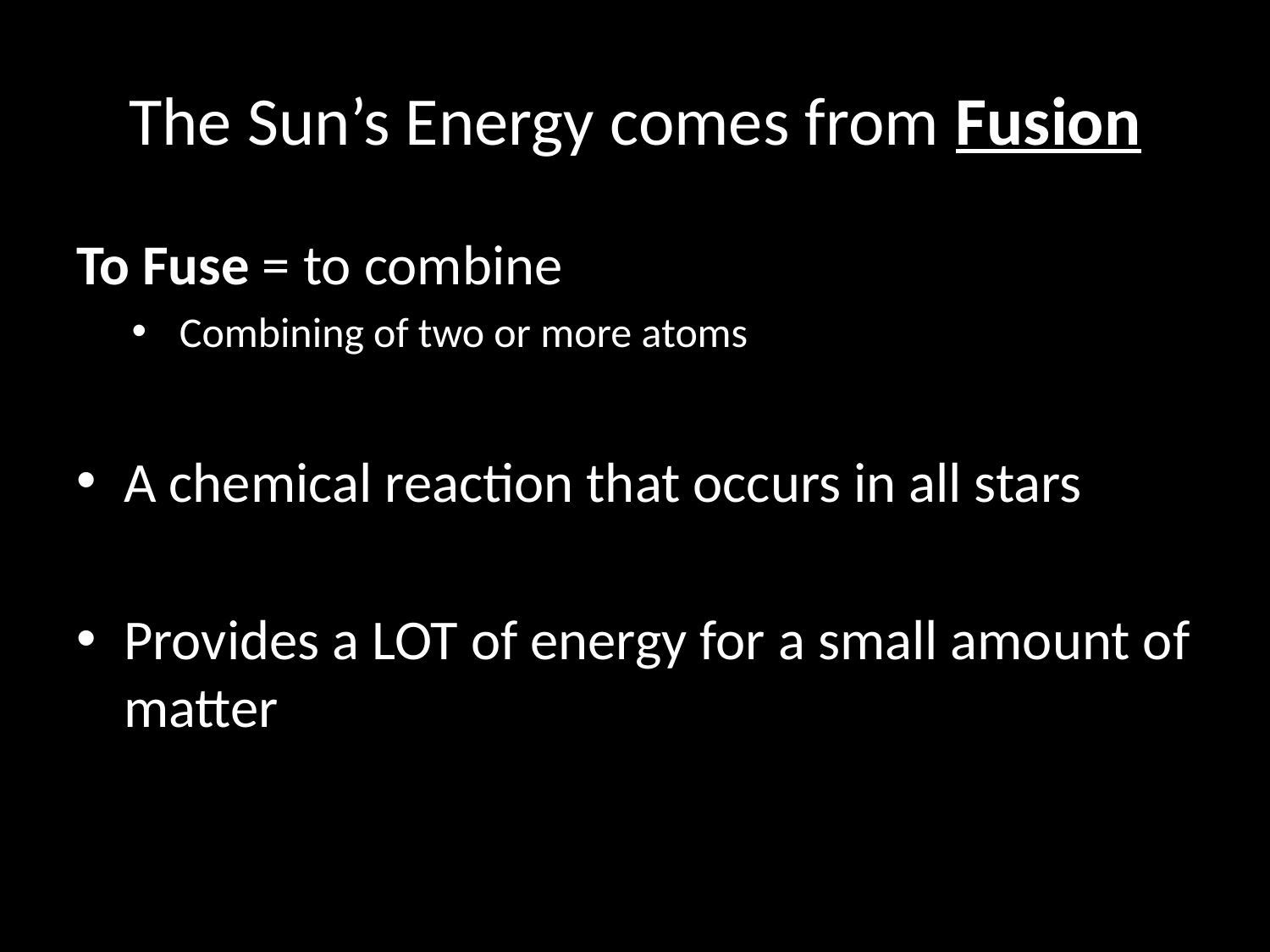

# The Sun’s Energy comes from Fusion
To Fuse = to combine
Combining of two or more atoms

A chemical reaction that occurs in all stars

Provides a LOT of energy for a small amount of matter